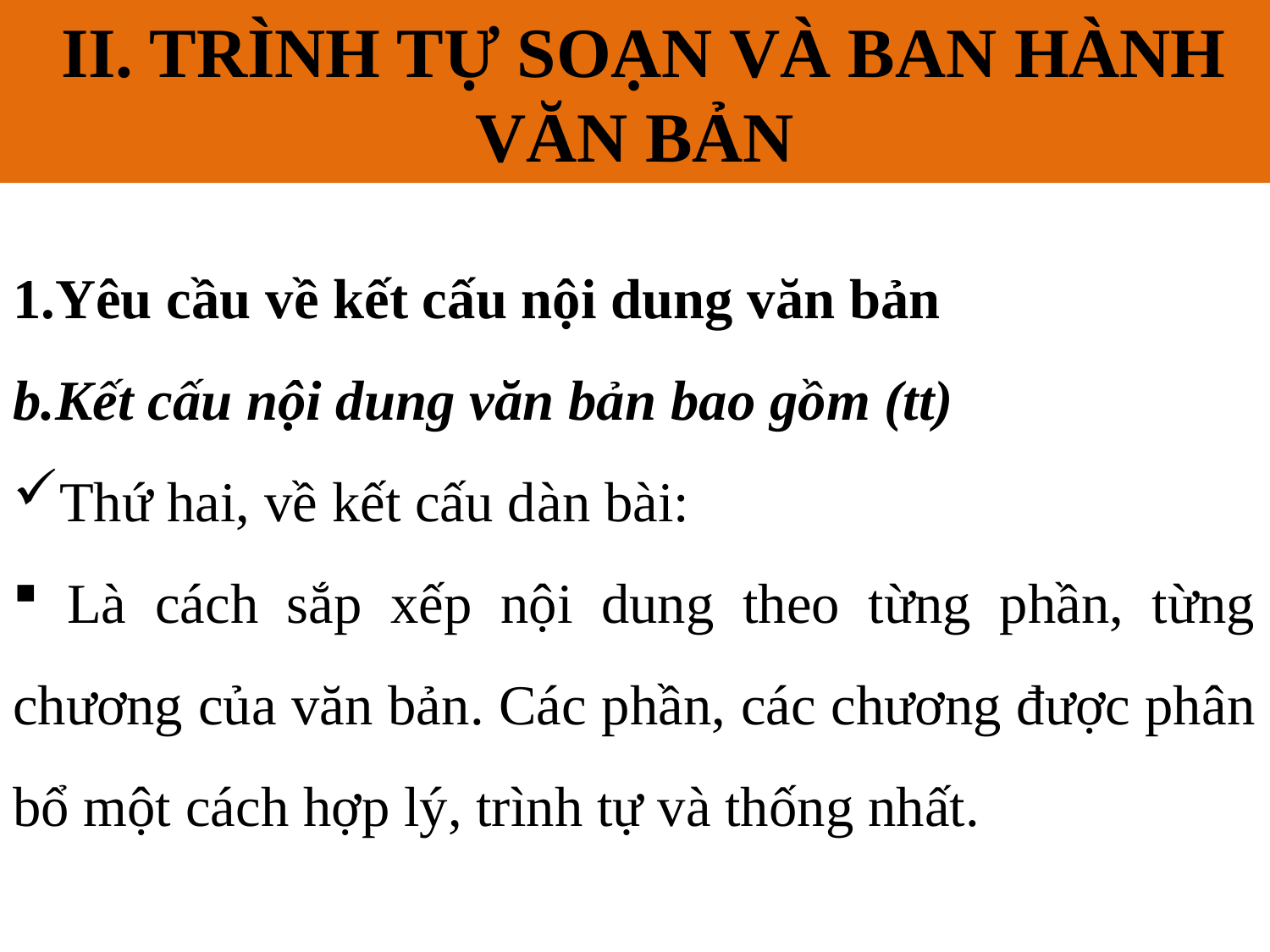

II. TRÌNH TỰ SOẠN VÀ BAN HÀNH VĂN BẢN
# II. QUY TRÌNH XÂY DỰNG VÀ BAN HÀNH VĂN BẢN
1.Yêu cầu về kết cấu nội dung văn bản
b.Kết cấu nội dung văn bản bao gồm (tt)
Thứ hai, về kết cấu dàn bài:
 Là cách sắp xếp nội dung theo từng phần, từng chương của văn bản. Các phần, các chương được phân bổ một cách hợp lý, trình tự và thống nhất.